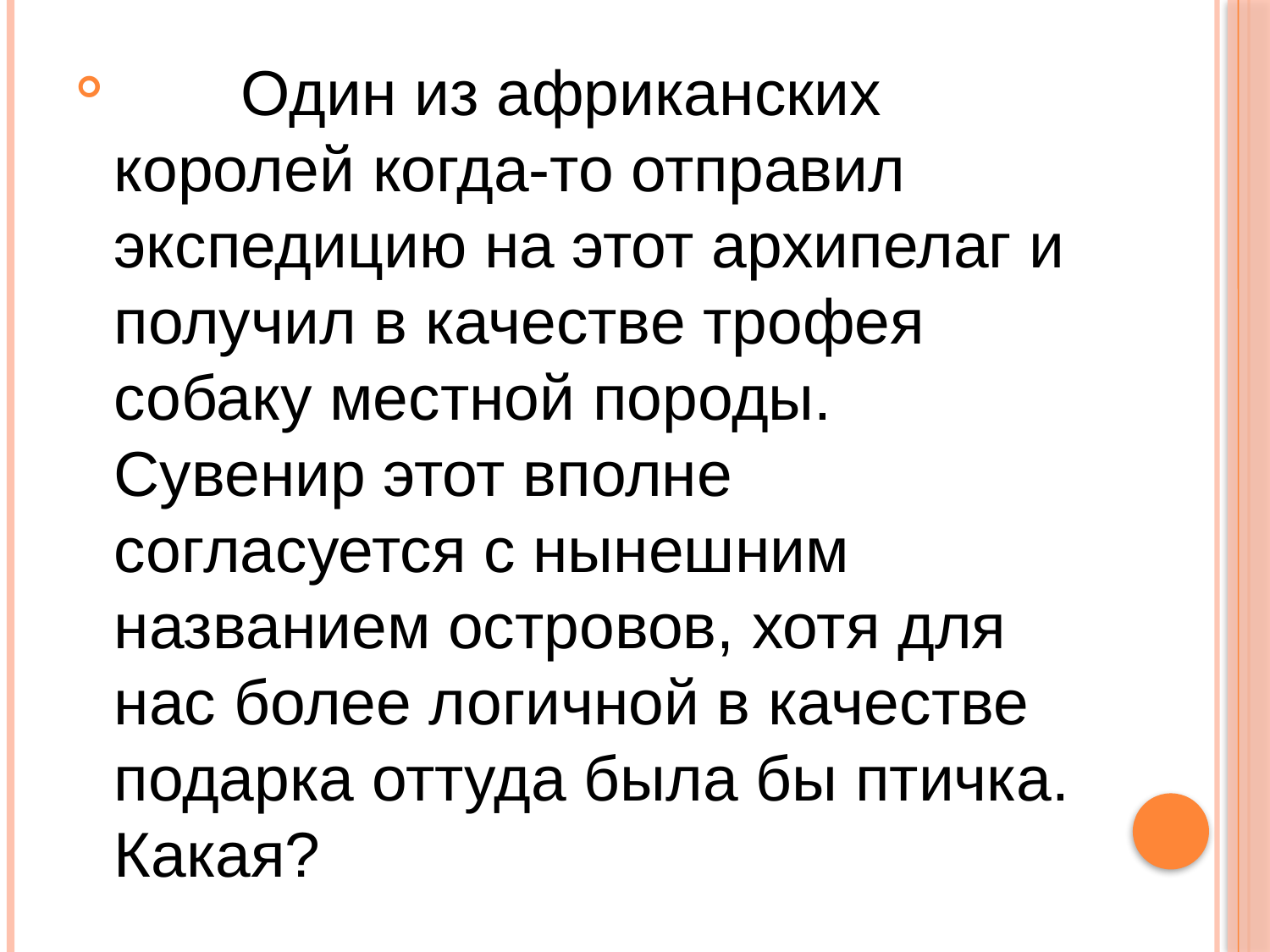

#
	Один из африканских королей когда-то отправил экспедицию на этот архипелаг и получил в качестве трофея собаку местной породы. Сувенир этот вполне согласуется с нынешним названием островов, хотя для нас более логичной в качестве подарка оттуда была бы птичка. Какая?